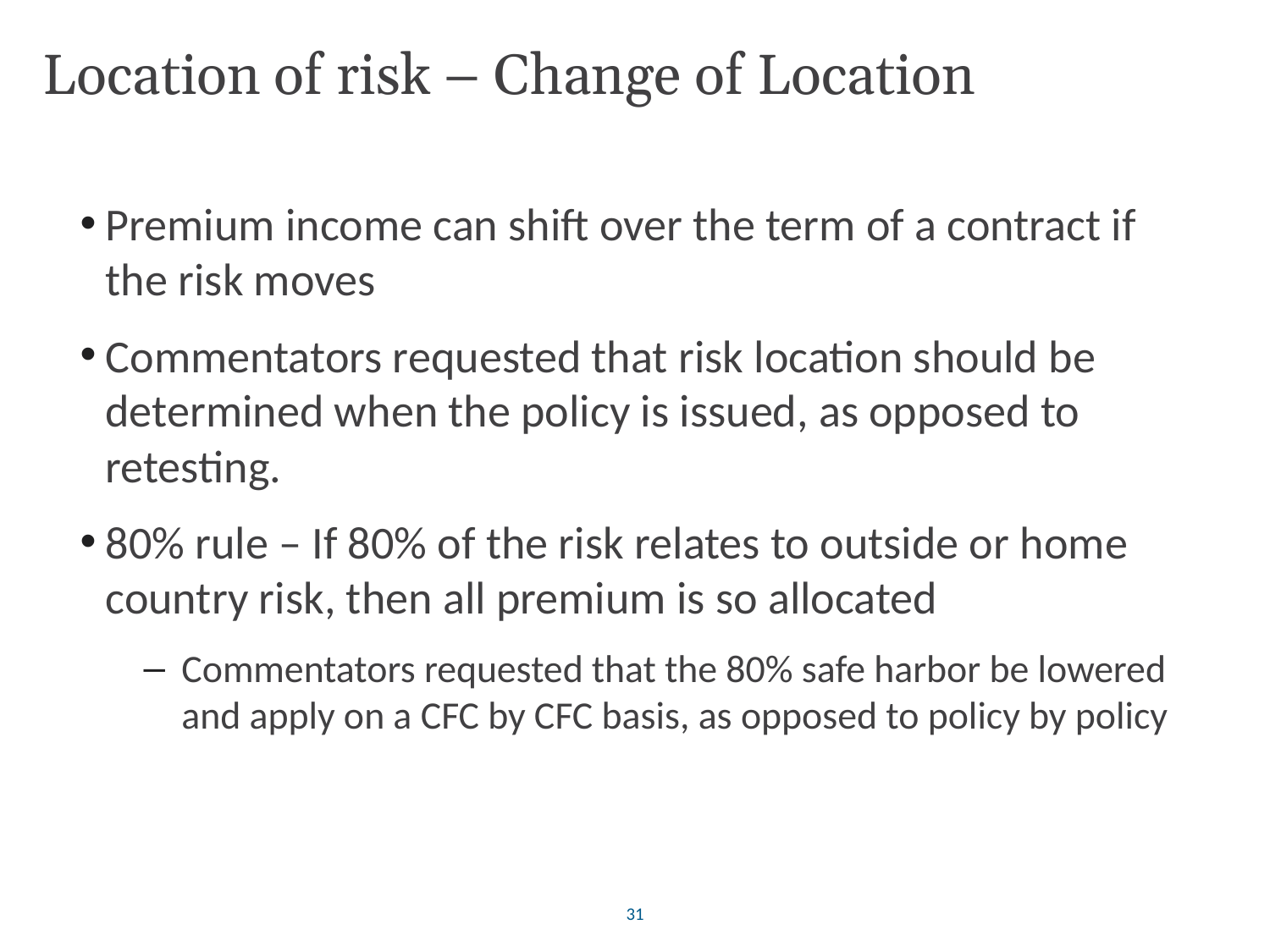

# Location of risk – Change of Location
Premium income can shift over the term of a contract if the risk moves
Commentators requested that risk location should be determined when the policy is issued, as opposed to retesting.
80% rule – If 80% of the risk relates to outside or home country risk, then all premium is so allocated
Commentators requested that the 80% safe harbor be lowered and apply on a CFC by CFC basis, as opposed to policy by policy

31